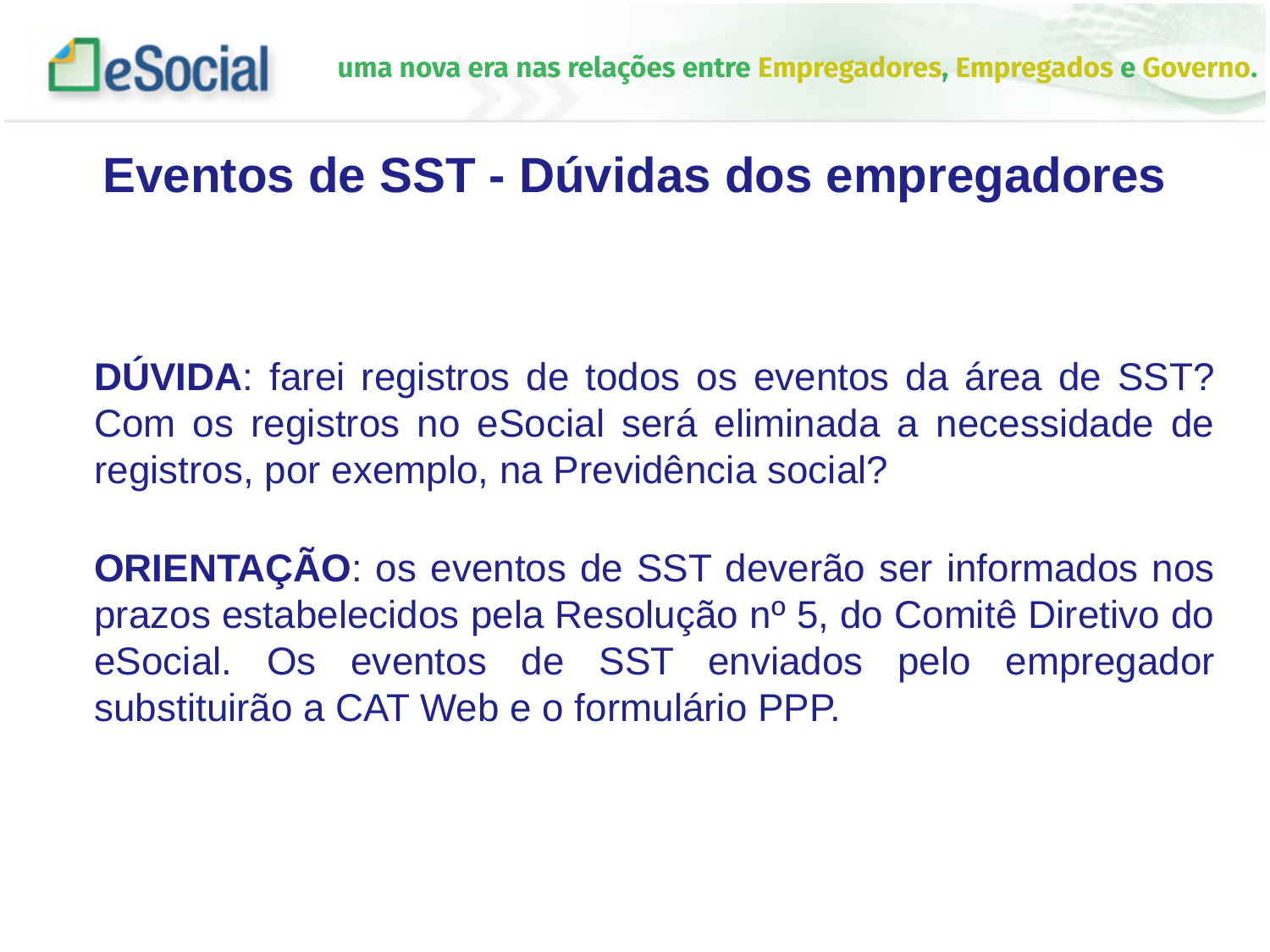

Eventos de SST - Dúvidas dos empregadores

DÚVIDA: farei registros de todos os eventos da área de SST? Com os registros no eSocial será eliminada a necessidade de registros, por exemplo, na Previdência social?

ORIENTAÇÃO: os eventos de SST deverão ser informados nos prazos estabelecidos pela Resolução nº 5, do Comitê Diretivo do eSocial. Os eventos de SST enviados pelo empregador substituirão a CAT Web e o formulário PPP.